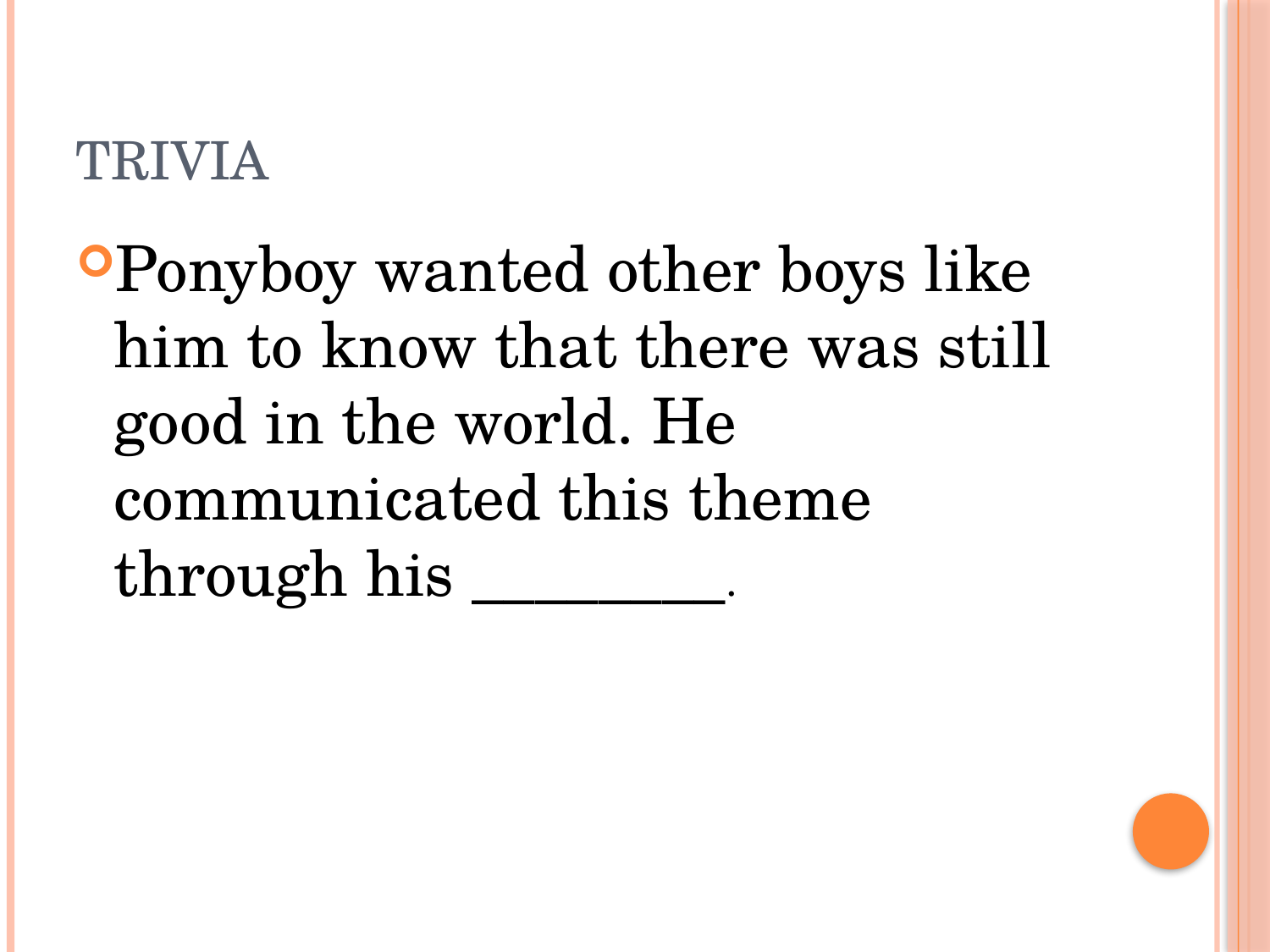

# Trivia
Ponyboy wanted other boys like him to know that there was still good in the world. He communicated this theme through his ________.